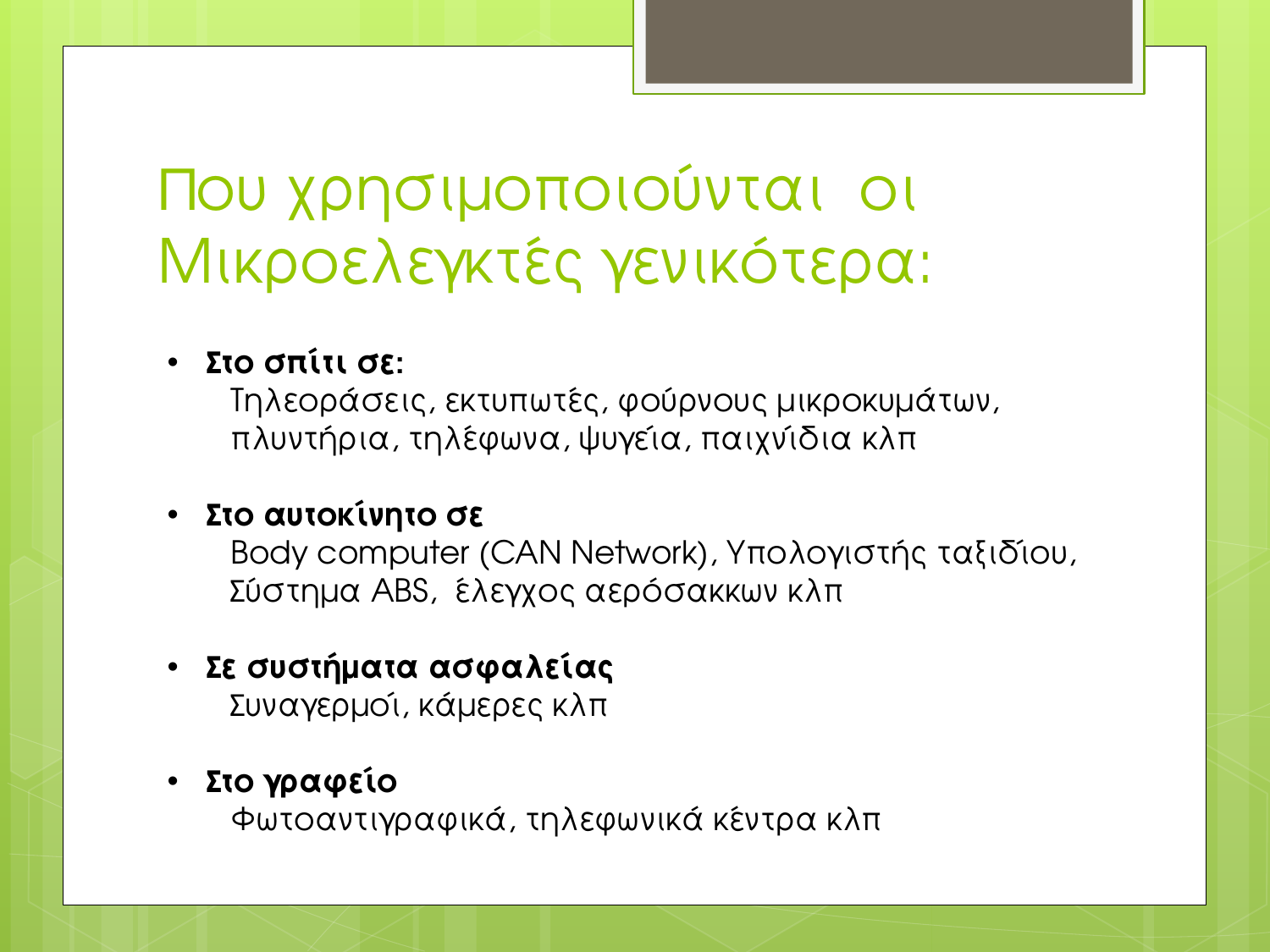

# Που χρησιμοποιούνται  οι Μικροελεγκτές γενικότερα:
Στο σπίτι σε:
Τηλεοράσεις, εκτυπωτές, φούρνους μικροκυμάτων, πλυντήρια, τηλέφωνα, ψυγεία, παιχνίδια κλπ

Στο αυτοκίνητο σε
Body computer (CAN Network), Υπολογιστής ταξιδίου, Σύστημα ABS,  έλεγχος αερόσακκων κλπ

Σε συστήματα ασφαλείας
Συναγερμοί, κάμερες κλπ

Στο γραφείο
Φωτοαντιγραφικά, τηλεφωνικά κέντρα κλπ